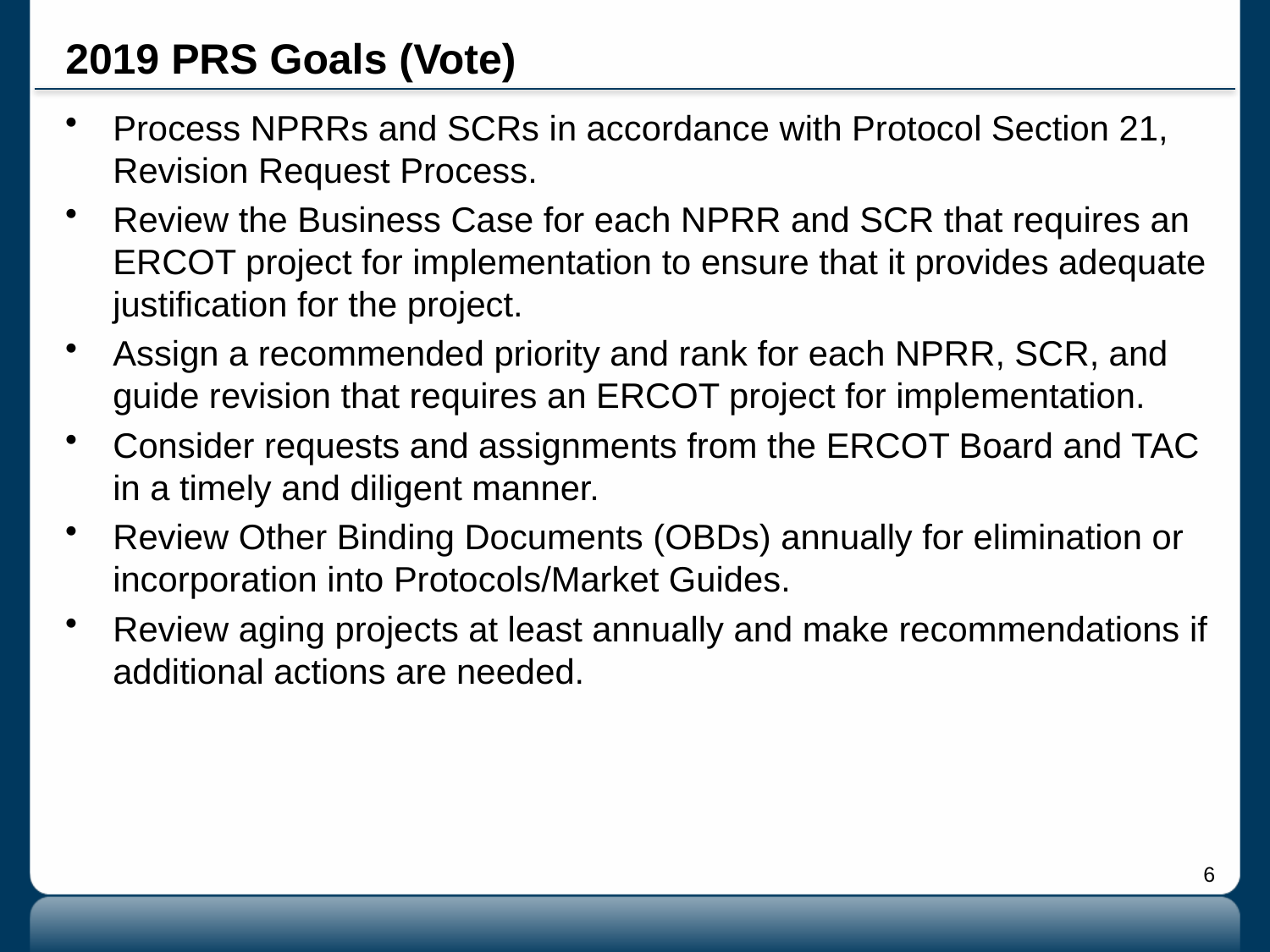

# 2019 PRS Goals (Vote)
Process NPRRs and SCRs in accordance with Protocol Section 21, Revision Request Process.
Review the Business Case for each NPRR and SCR that requires an ERCOT project for implementation to ensure that it provides adequate justification for the project.
Assign a recommended priority and rank for each NPRR, SCR, and guide revision that requires an ERCOT project for implementation.
Consider requests and assignments from the ERCOT Board and TAC in a timely and diligent manner.
Review Other Binding Documents (OBDs) annually for elimination or incorporation into Protocols/Market Guides.
Review aging projects at least annually and make recommendations if additional actions are needed.

(* denotes no impact)